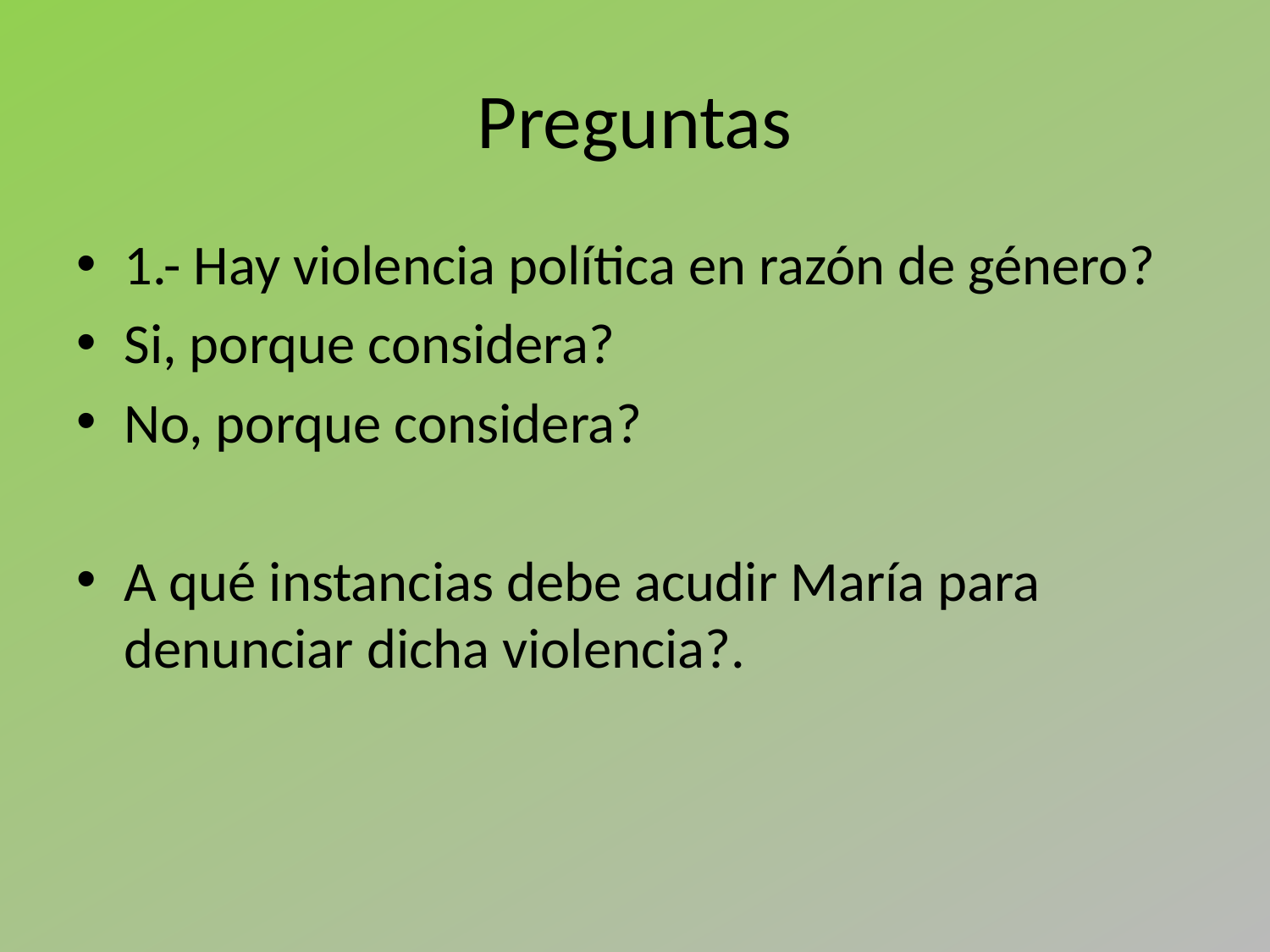

# Preguntas
1.- Hay violencia política en razón de género?
Si, porque considera?
No, porque considera?

A qué instancias debe acudir María para denunciar dicha violencia?.